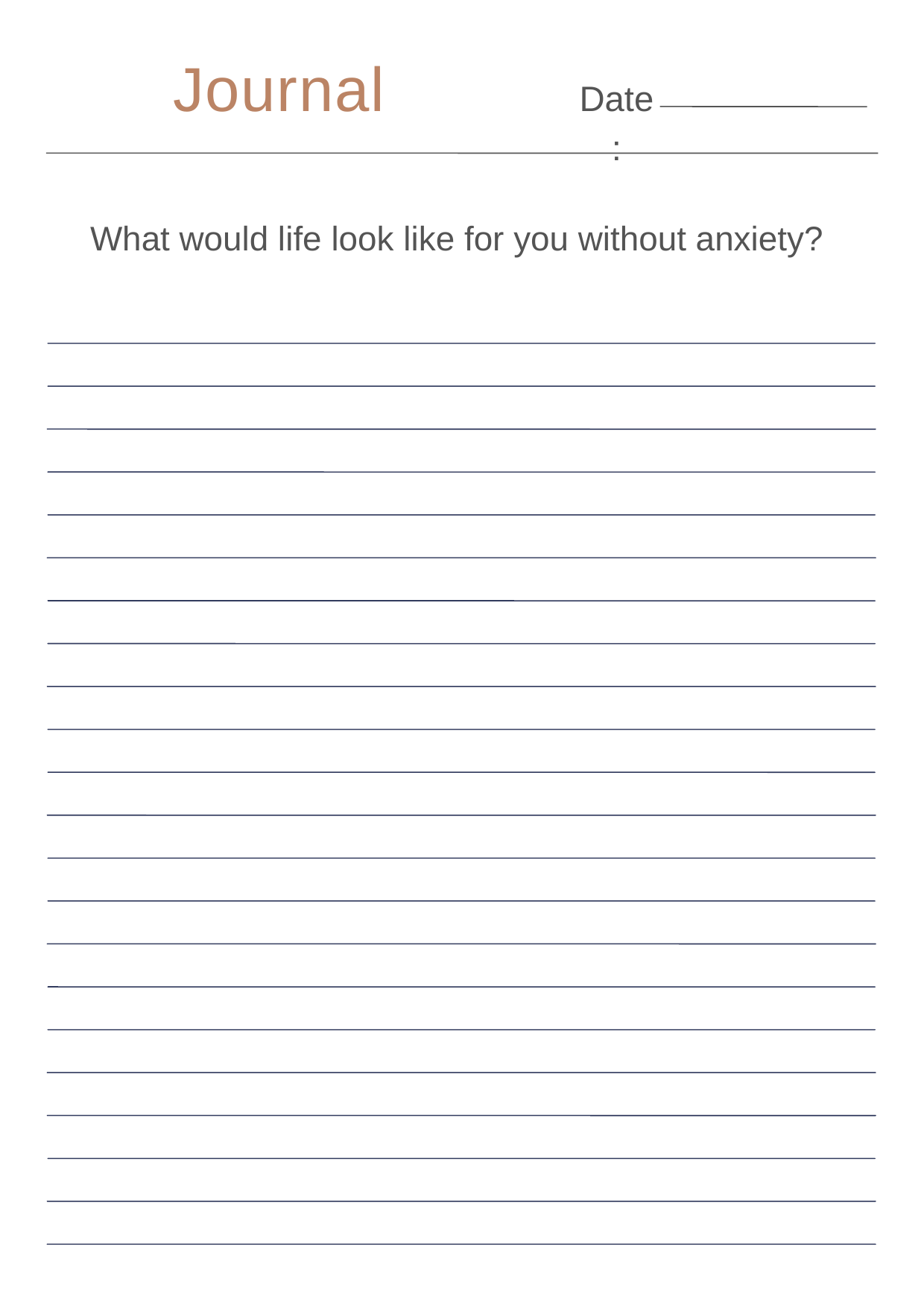

Journal
Date:

What would life look like for you without anxiety?